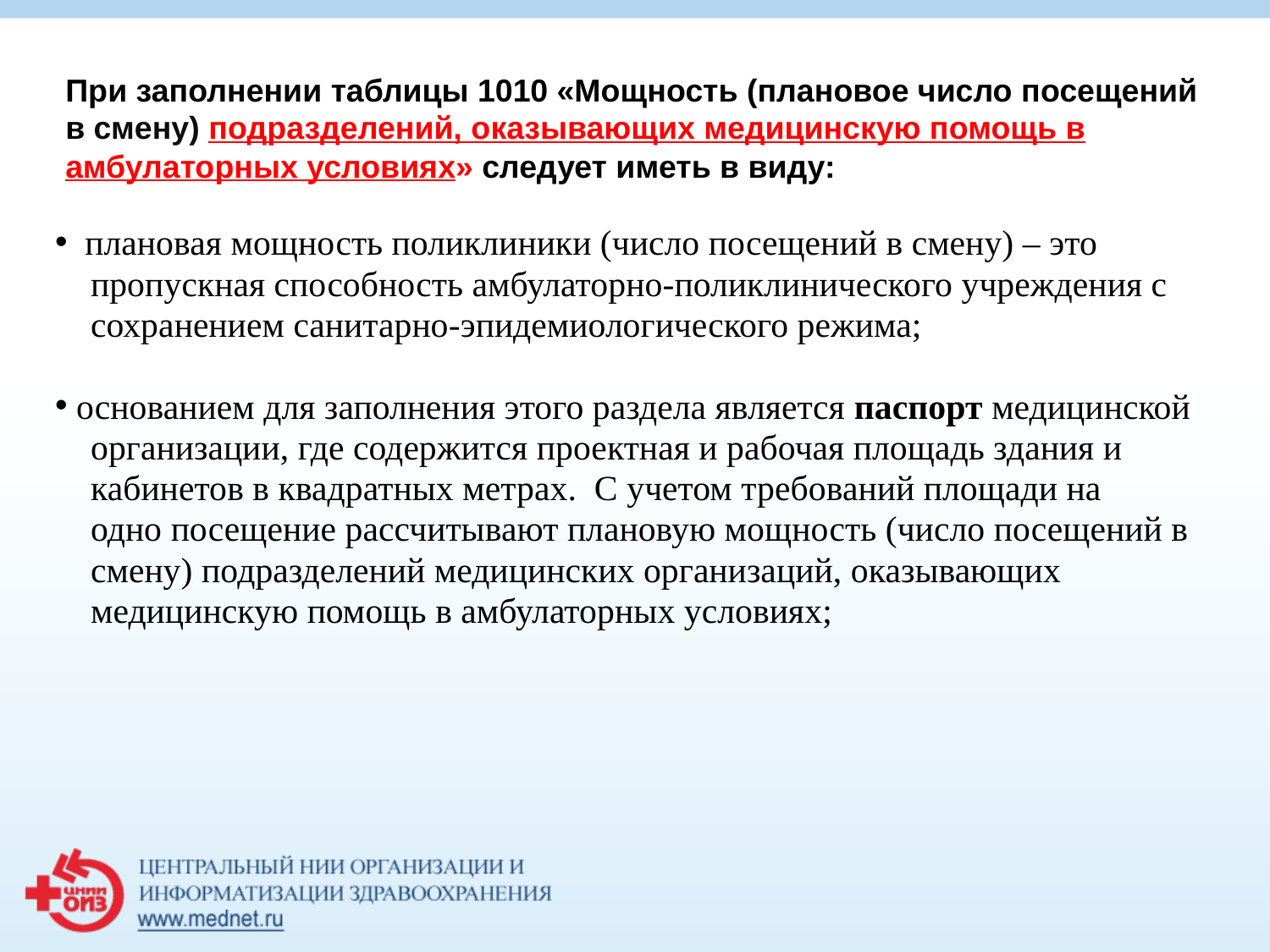

При заполнении таблицы 1010 «Мощность (плановое число посещений в смену) подразделений, оказывающих медицинскую помощь в амбулаторных условиях» следует иметь в виду:
  плановая мощность поликлиники (число посещений в смену) – это
    пропускная способность амбулаторно-поликлинического учреждения с
    сохранением санитарно-эпидемиологического режима;

 основанием для заполнения этого раздела является паспорт медицинской
    организации, где содержится проектная и рабочая площадь здания и
    кабинетов в квадратных метрах.  С учетом требований площади на
    одно посещение рассчитывают плановую мощность (число посещений в
    смену) подразделений медицинских организаций, оказывающих
    медицинскую помощь в амбулаторных условиях;